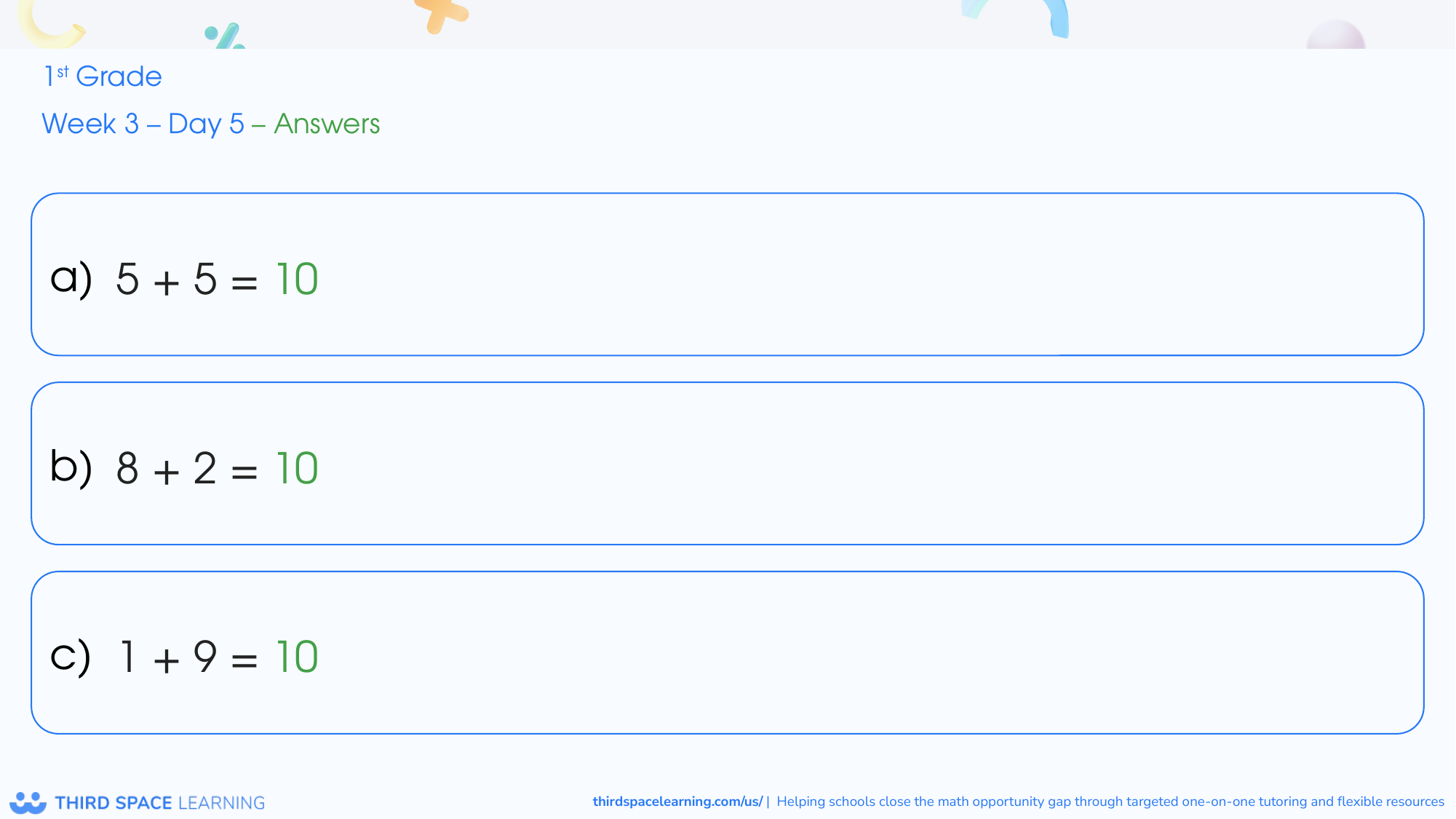

1st Grade
Week 3 – Day 5 – Answers
5 + 5 = 10
8 + 2 = 10
1 + 9 = 10